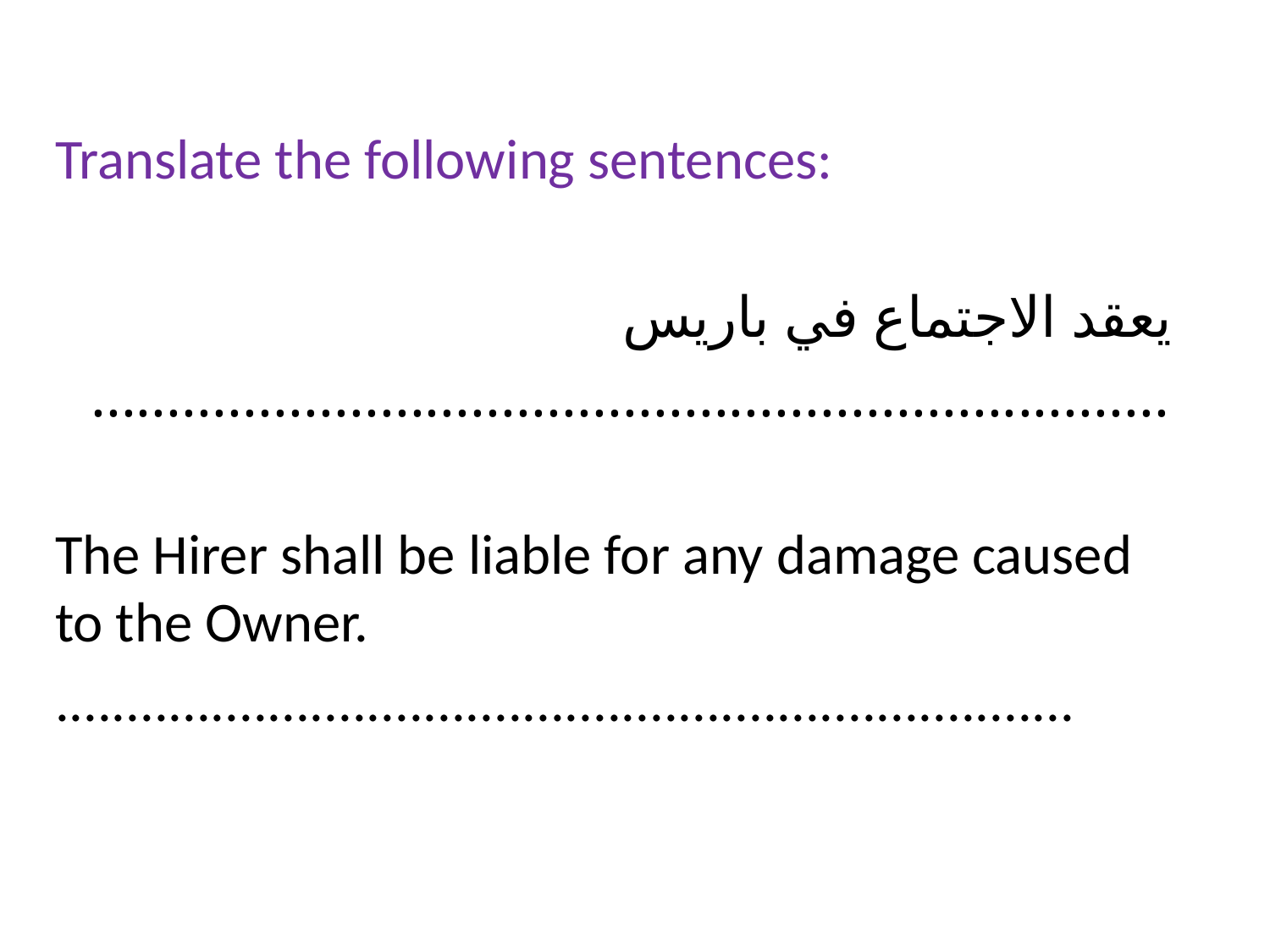

#
Translate the following sentences:

يعقد الاجتماع في باريس
.......................................................................

The Hirer shall be liable for any damage caused to the Owner.
........................................................................